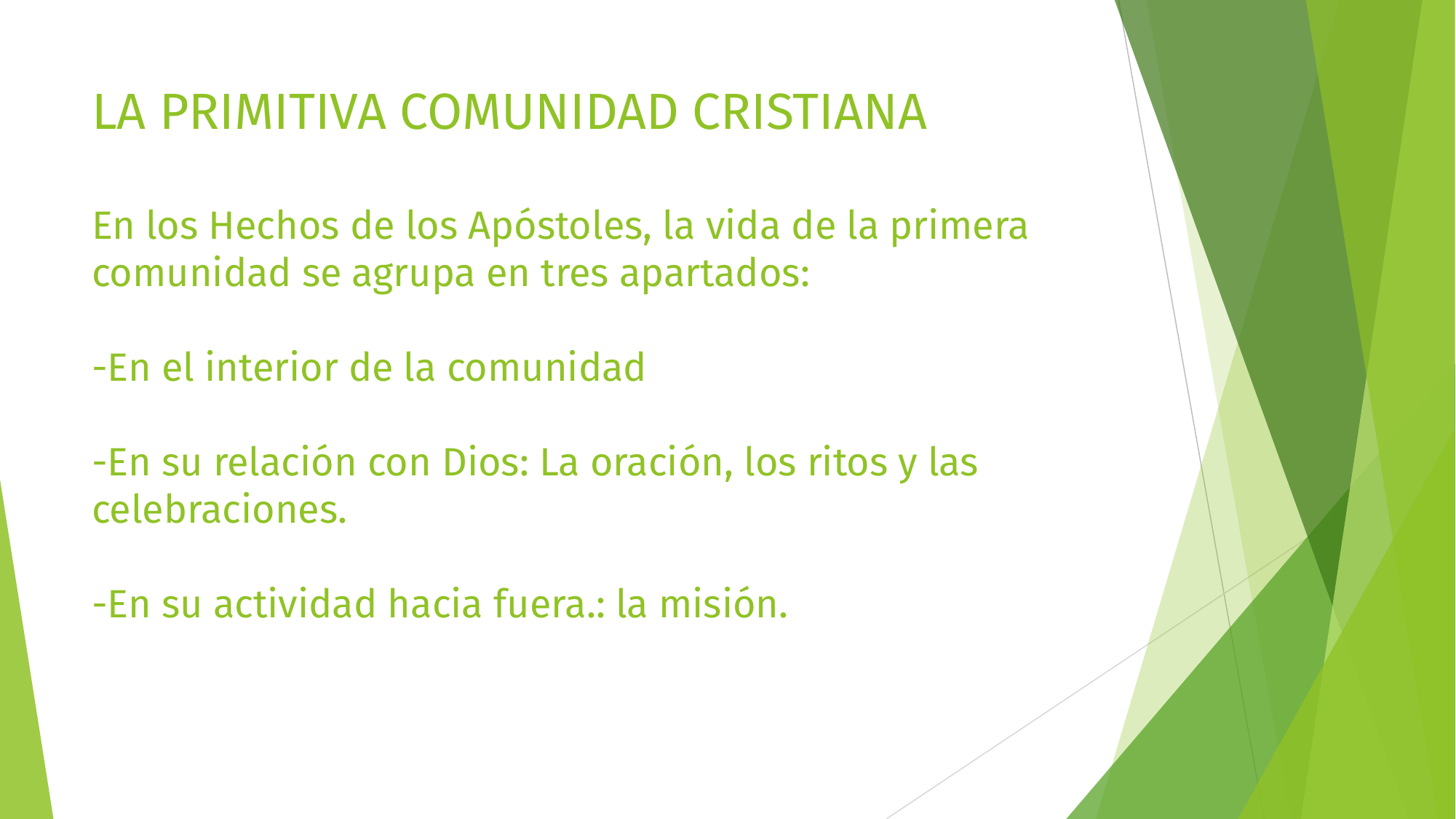

# LA PRIMITIVA COMUNIDAD CRISTIANA En los Hechos de los Apóstoles, la vida de la primera comunidad se agrupa en tres apartados: -En el interior de la comunidad -En su relación con Dios: La oración, los ritos y las celebraciones. -En su actividad hacia fuera.: la misión.